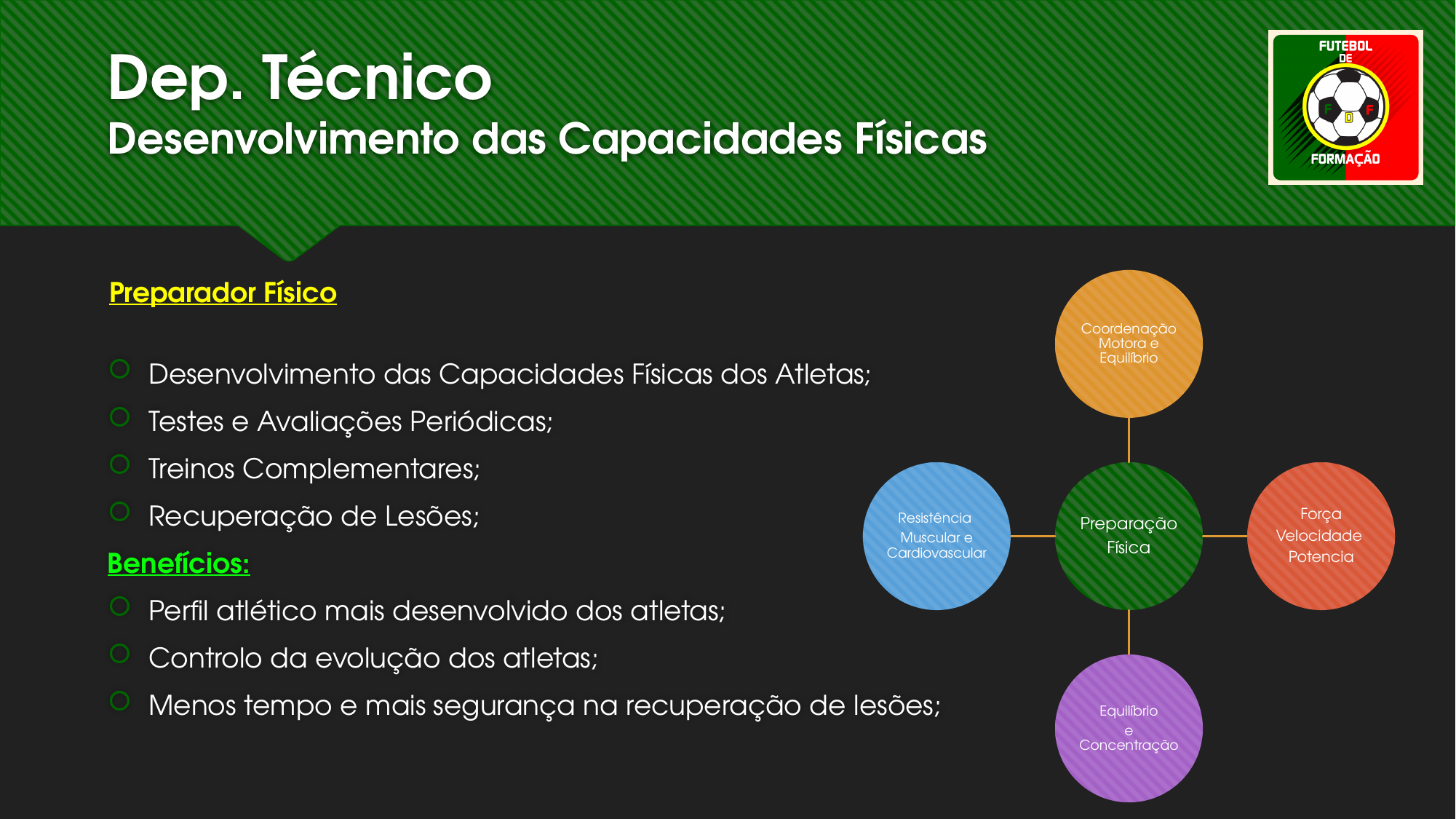

# Dep. Técnico Desenvolvimento das Capacidades Físicas
Preparador Físico
Preparação
Física

Coordenação Motora e Equilíbrio

Força
Velocidade
Potencia

Equilíbrio
e Concentração

Resistência
Muscular e Cardiovascular
Desenvolvimento das Capacidades Físicas dos Atletas;
Testes e Avaliações Periódicas;
Treinos Complementares;
Recuperação de Lesões;
Benefícios:
Perfil atlético mais desenvolvido dos atletas;
Controlo da evolução dos atletas;
Menos tempo e mais segurança na recuperação de lesões;